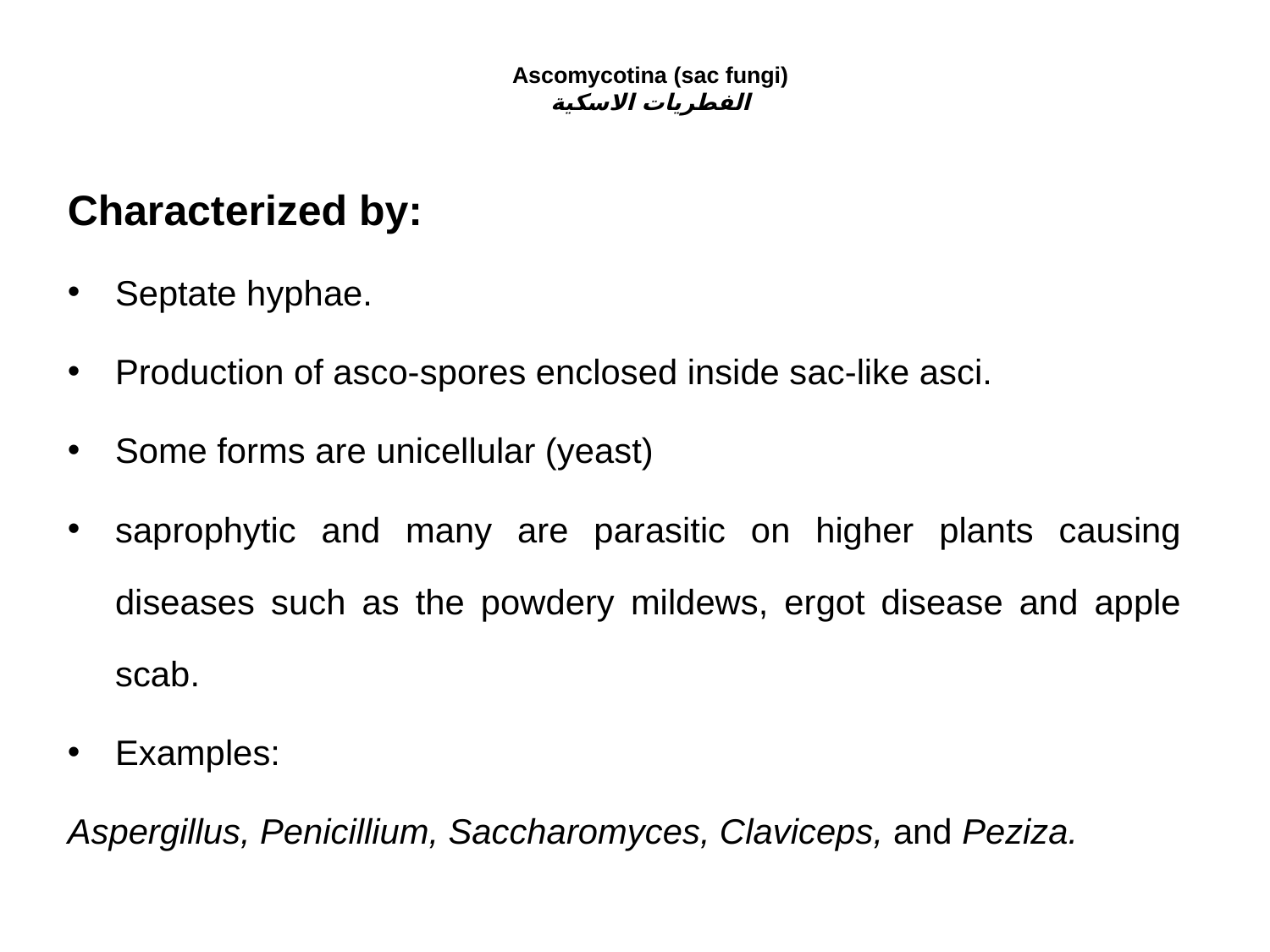

# Ascomycotina (sac fungi) الفطريات الاسكية
Characterized by:
Septate hyphae.
Production of asco-spores enclosed inside sac-like asci.
Some forms are unicellular (yeast)
saprophytic and many are parasitic on higher plants causing diseases such as the powdery mildews, ergot disease and apple scab.
Examples:
Aspergillus, Penicillium, Saccharomyces, Claviceps, and Peziza.